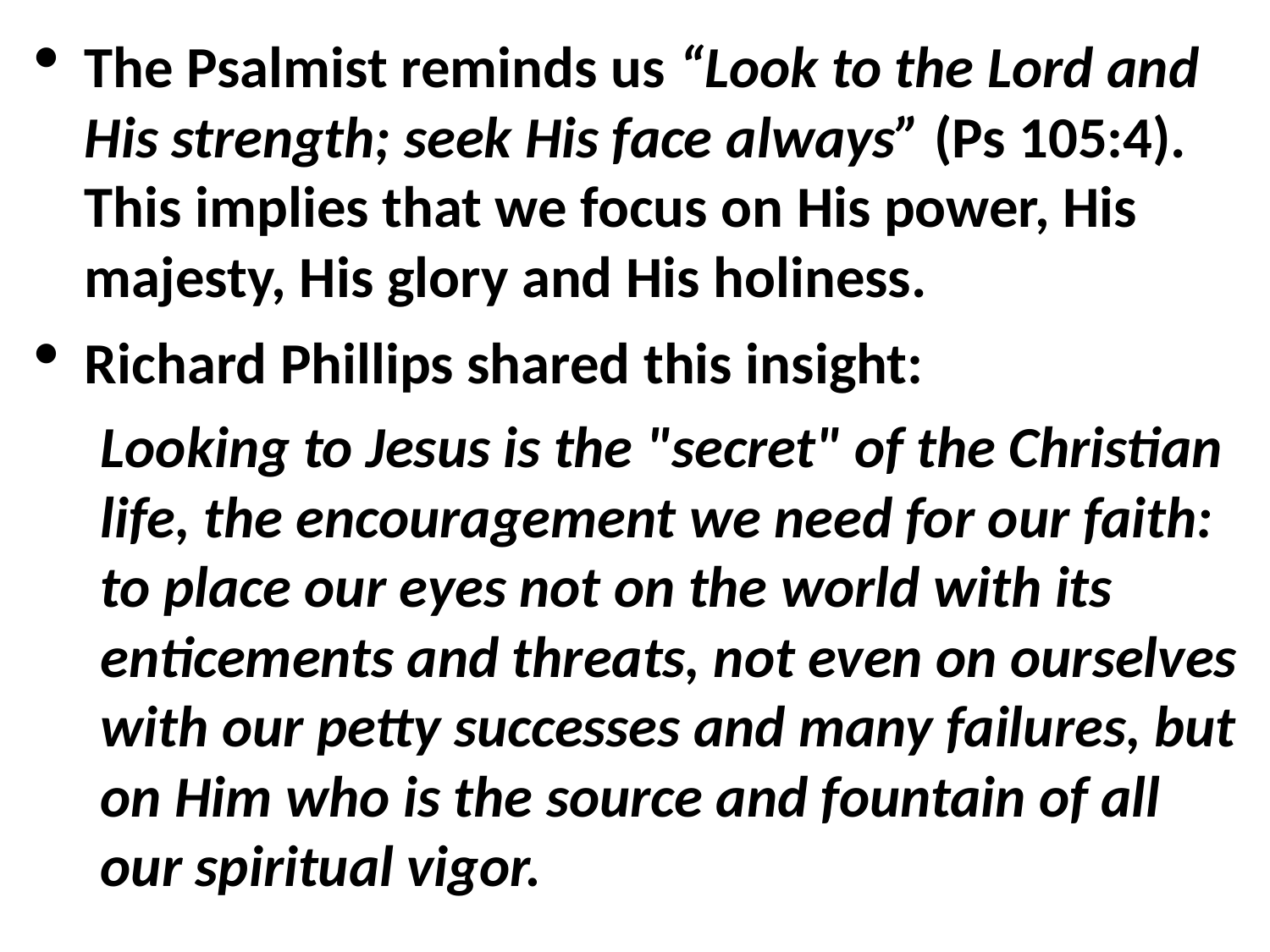

The Psalmist reminds us “Look to the Lord and His strength; seek His face always” (Ps 105:4). This implies that we focus on His power, His majesty, His glory and His holiness.

Richard Phillips shared this insight:
Looking to Jesus is the "secret" of the Christian life, the encouragement we need for our faith: to place our eyes not on the world with its enticements and threats, not even on ourselves with our petty successes and many failures, but on Him who is the source and fountain of all our spiritual vigor.